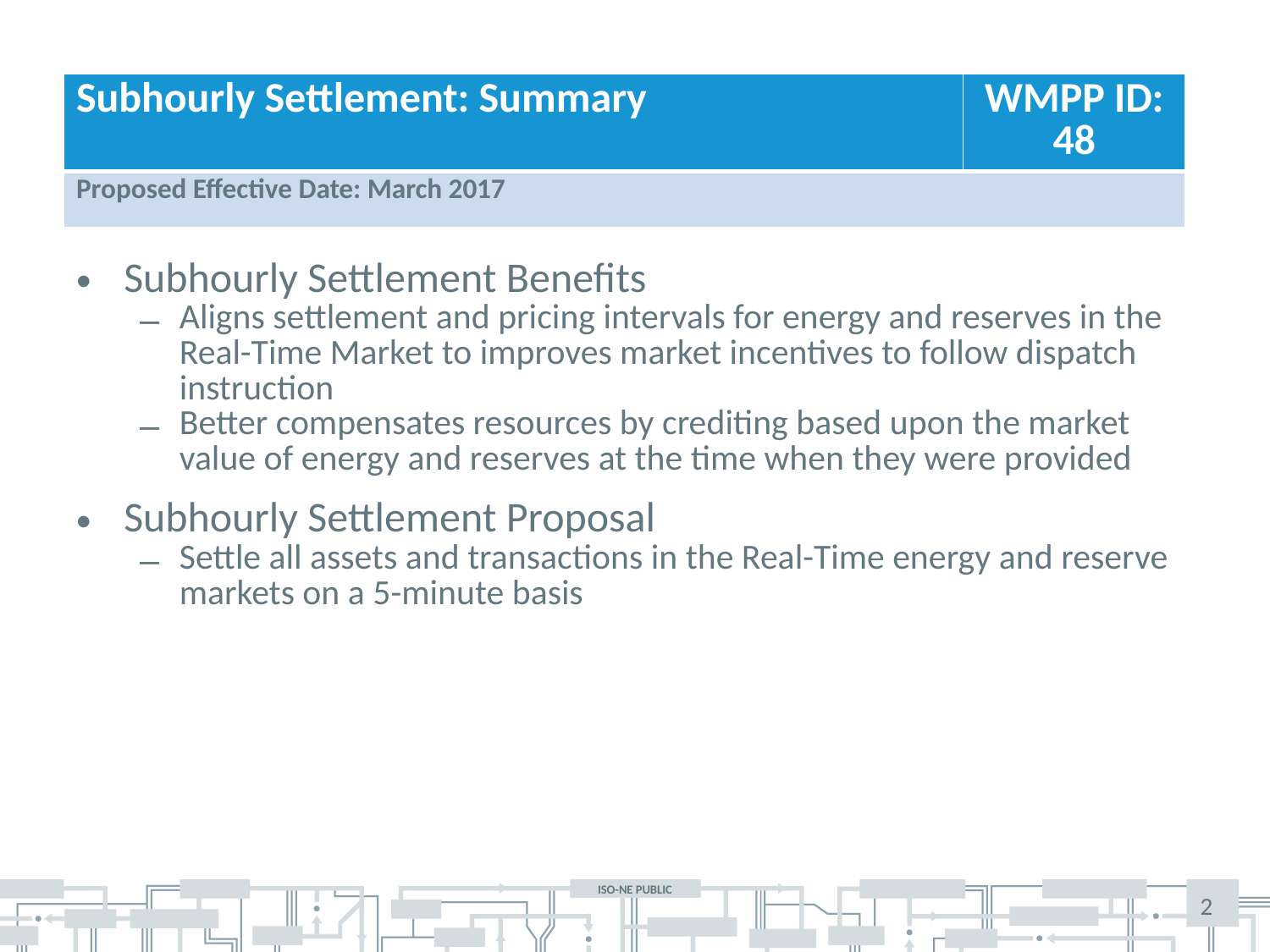

| Subhourly Settlement: Summary | WMPP ID: 48 |
| --- | --- |
| Proposed Effective Date: March 2017 |  |
Subhourly Settlement Benefits
Aligns settlement and pricing intervals for energy and reserves in the Real-Time Market to improves market incentives to follow dispatch instruction
Better compensates resources by crediting based upon the market value of energy and reserves at the time when they were provided
Subhourly Settlement Proposal
Settle all assets and transactions in the Real-Time energy and reserve markets on a 5-minute basis

2